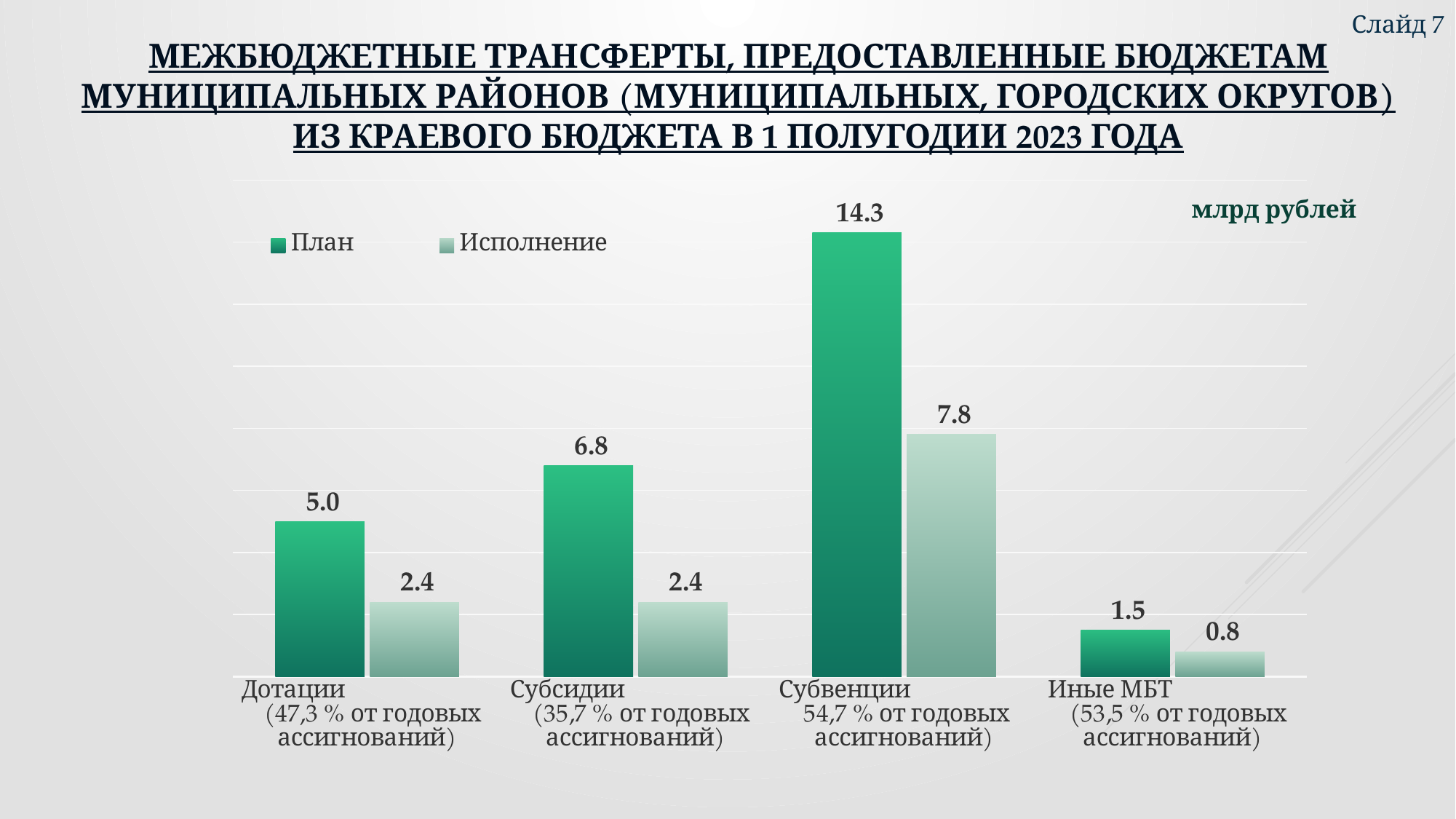

Слайд 7
# Межбюджетные трансферты, предоставленные бюджетам муниципальных районов (муниципальных, городских округов) из краевого бюджета в 1 ПОЛУГОДИИ 2023 года

### Chart

| Category | План | Исполнение |
|---|---|---|
| Дотации                             (47,3 % от годовых ассигнований) | 5.0 | 2.4 |
| Субсидии                           (35,7 % от годовых ассигнований) | 6.8 | 2.4 |
| Субвенции                       54,7 % от годовых ассигнований) | 14.3 | 7.8 |
| Иные МБТ                         (53,5 % от годовых ассигнований) | 1.5 | 0.8 |
млрд рублей